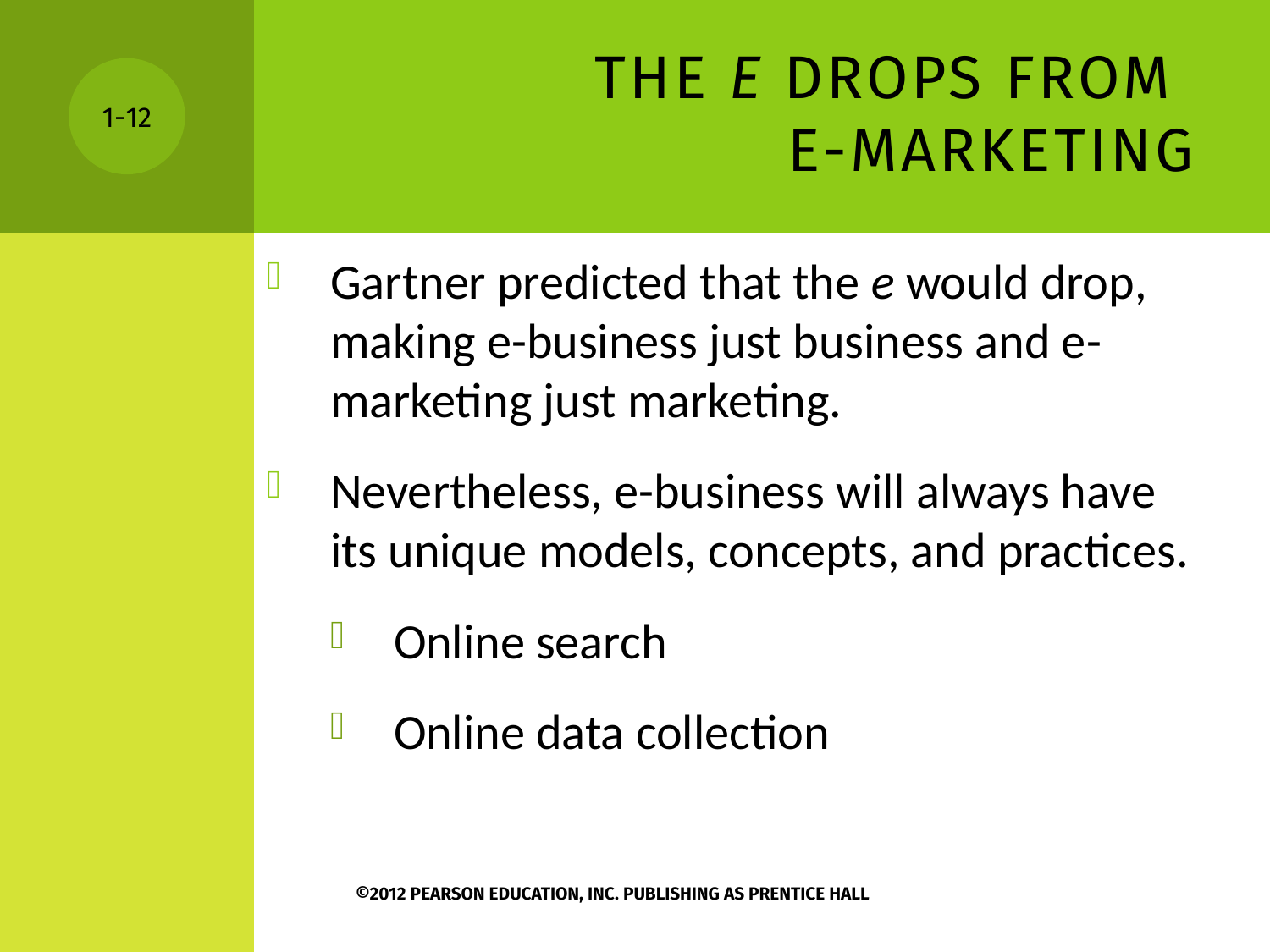

# The E Drops from E-Marketing
1-12
Gartner predicted that the e would drop, making e-business just business and e-marketing just marketing.
Nevertheless, e-business will always have its unique models, concepts, and practices.
Online search
Online data collection
 ©2012 PEARSON EDUCATION, INC. PUBLISHING AS PRENTICE HALL